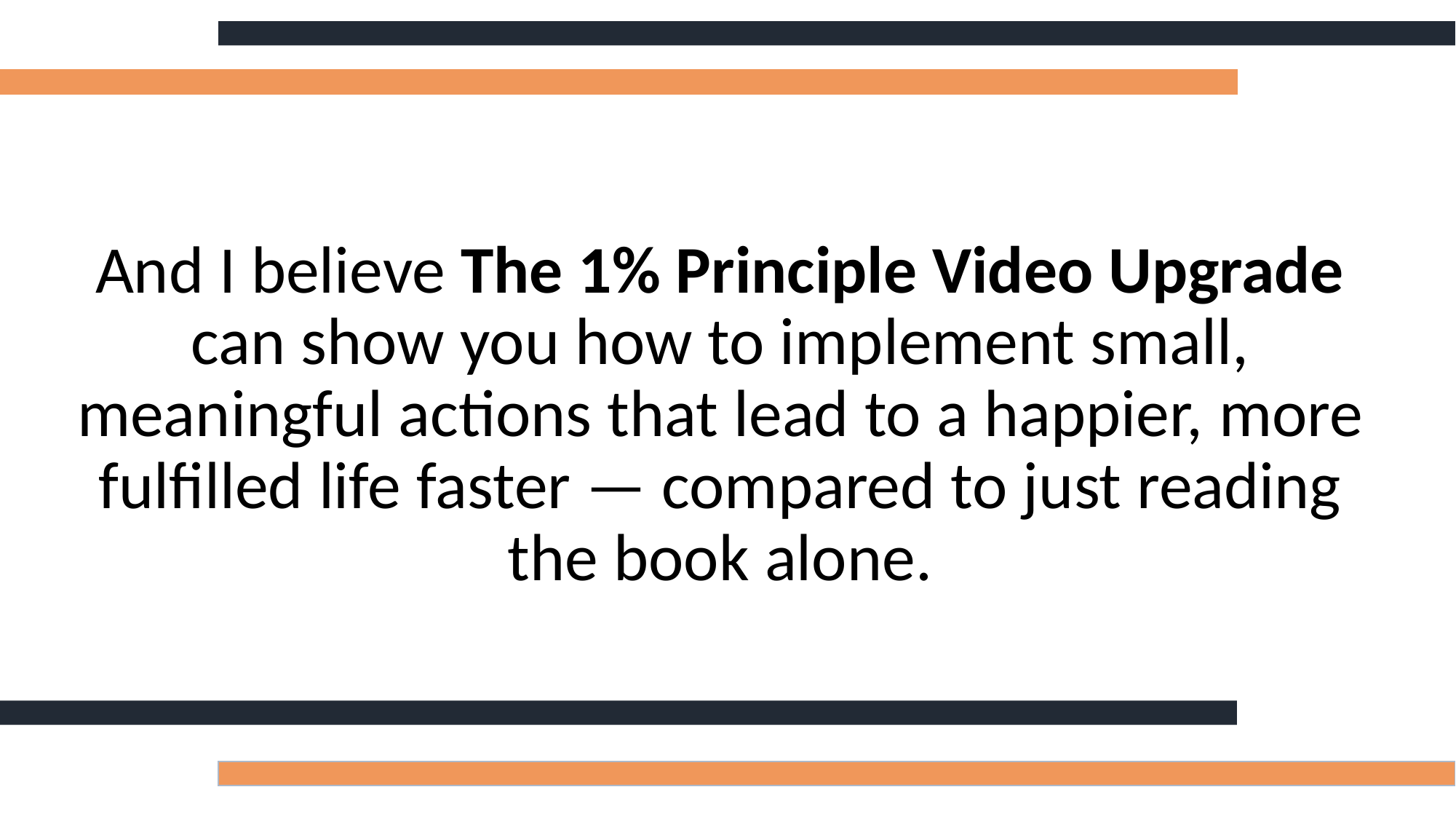

# And I believe The 1% Principle Video Upgrade can show you how to implement small, meaningful actions that lead to a happier, more fulfilled life faster — compared to just reading the book alone.